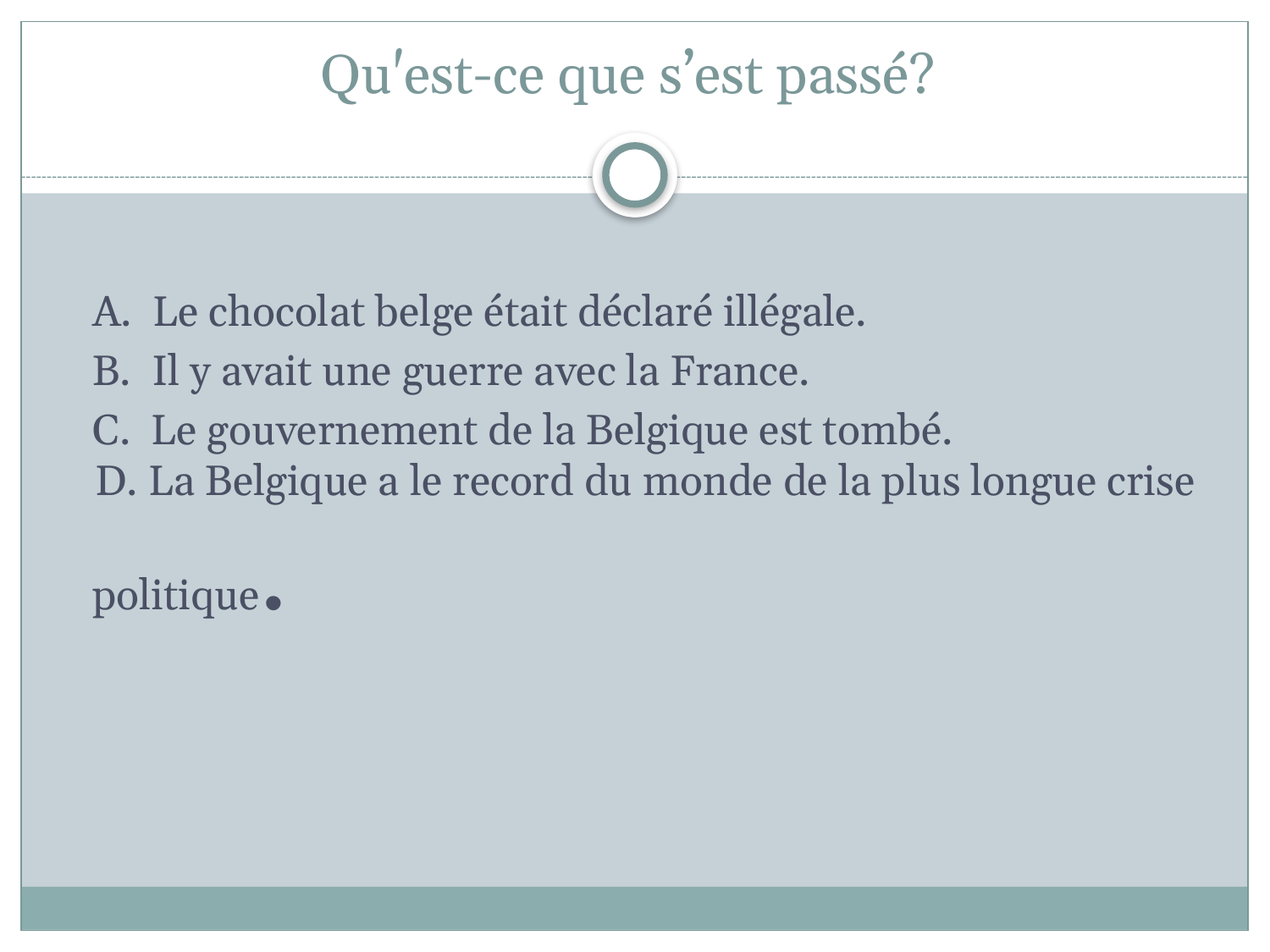

# Qu'est-ce que s’est passé?

A.  Le chocolat belge était déclaré illégale.
B.  Il y avait une guerre avec la France.
C.  Le gouvernement de la Belgique est tombé.
    D. La Belgique a le record du monde de la plus longue crise politique.